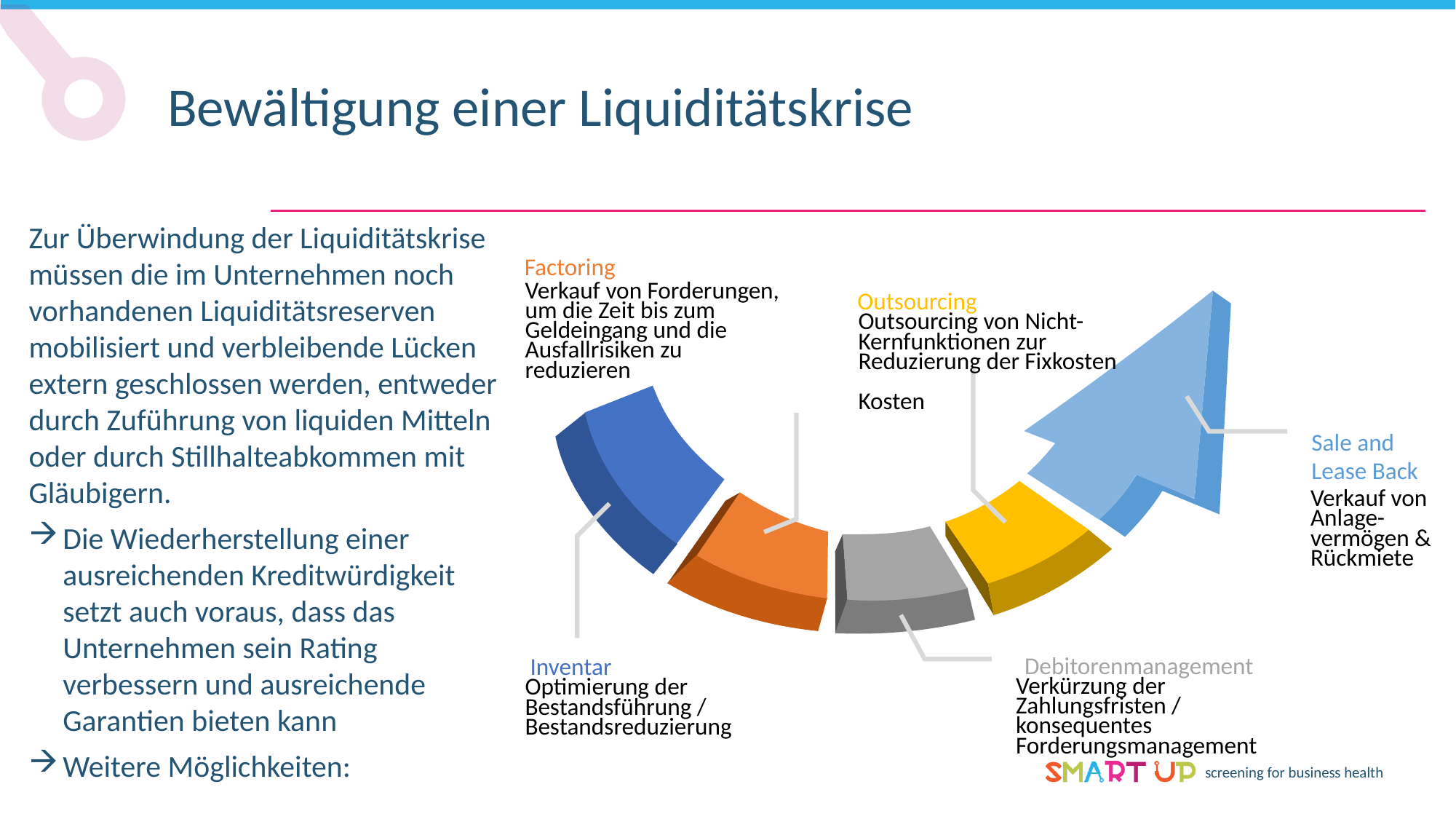

Bewältigung einer Liquiditätskrise
Zur Überwindung der Liquiditätskrise müssen die im Unternehmen noch vorhandenen Liquiditätsreserven mobilisiert und verbleibende Lücken extern geschlossen werden, entweder durch Zuführung von liquiden Mitteln oder durch Stillhalteabkommen mit Gläubigern.
Die Wiederherstellung einer ausreichenden Kreditwürdigkeit setzt auch voraus, dass das Unternehmen sein Rating verbessern und ausreichende Garantien bieten kann
Weitere Möglichkeiten:
Factoring
Verkauf von Forderungen, um die Zeit bis zum Geldeingang und die Ausfallrisiken zu reduzieren
Outsourcing

Outsourcing von Nicht-Kernfunktionen zur Reduzierung der Fixkosten
Kosten

Sale and
Lease Back

Verkauf von Anlage-vermögen & Rückmiete

Debitorenmanagement
Inventar
Verkürzung der Zahlungsfristen / konsequentes Forderungsmanagement
Optimierung der Bestandsführung / Bestandsreduzierung